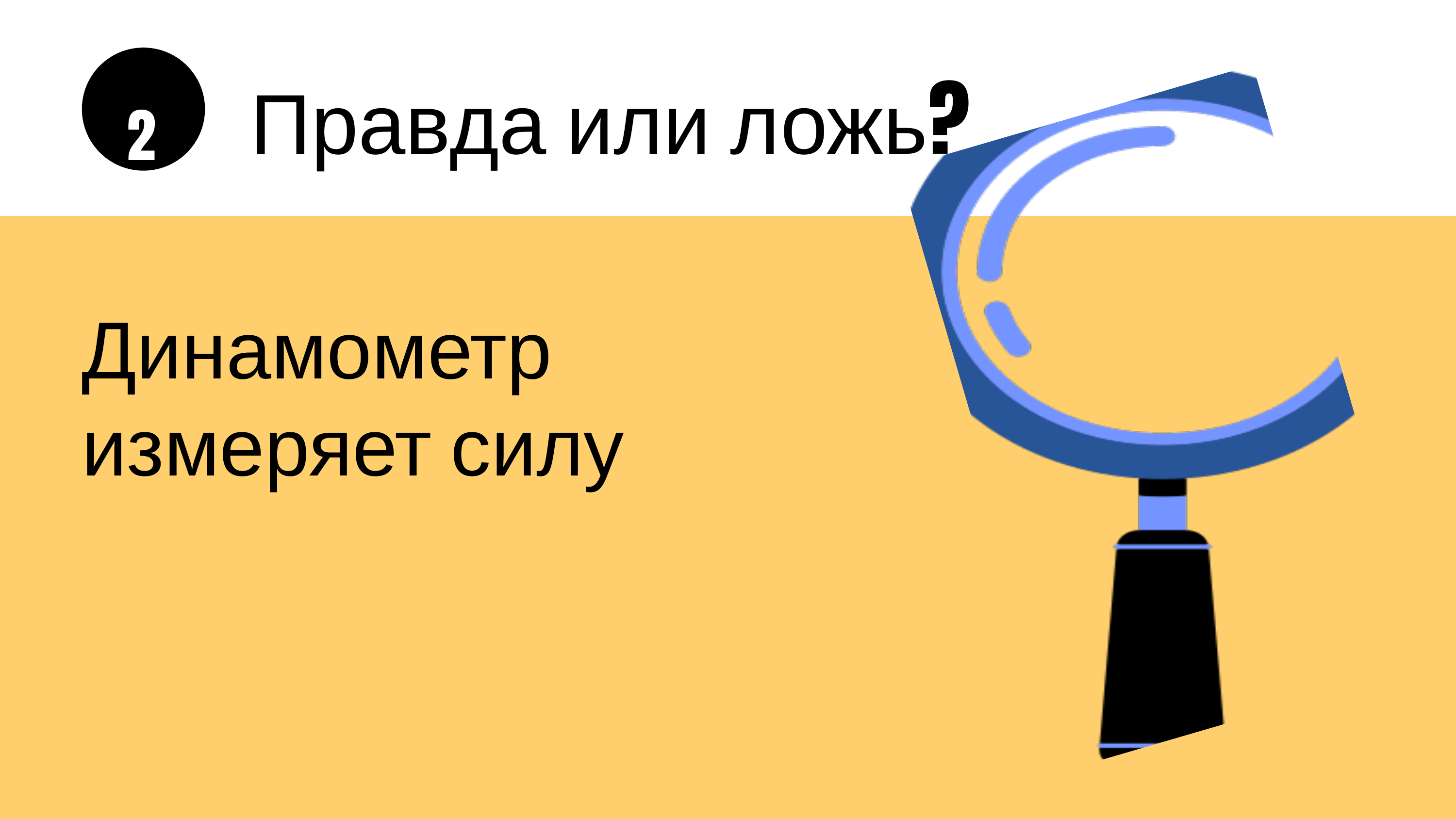

Правда или ложь?
2

Динамометр измеряет силу